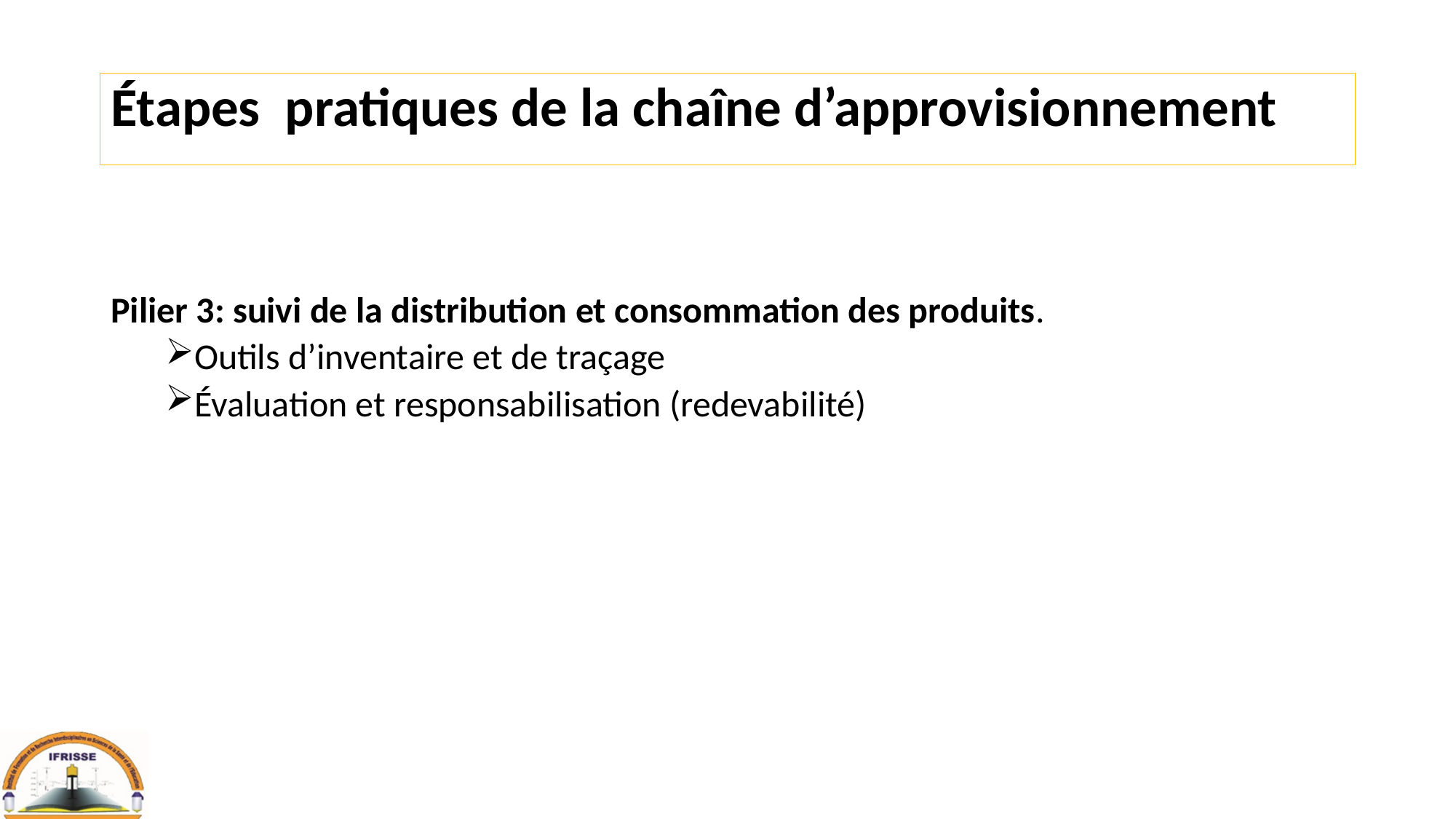

# Étapes  pratiques de la chaîne d’approvisionnement
Pilier 3: suivi de la distribution et consommation des produits.
Outils d’inventaire et de traçage
Évaluation et responsabilisation (redevabilité)